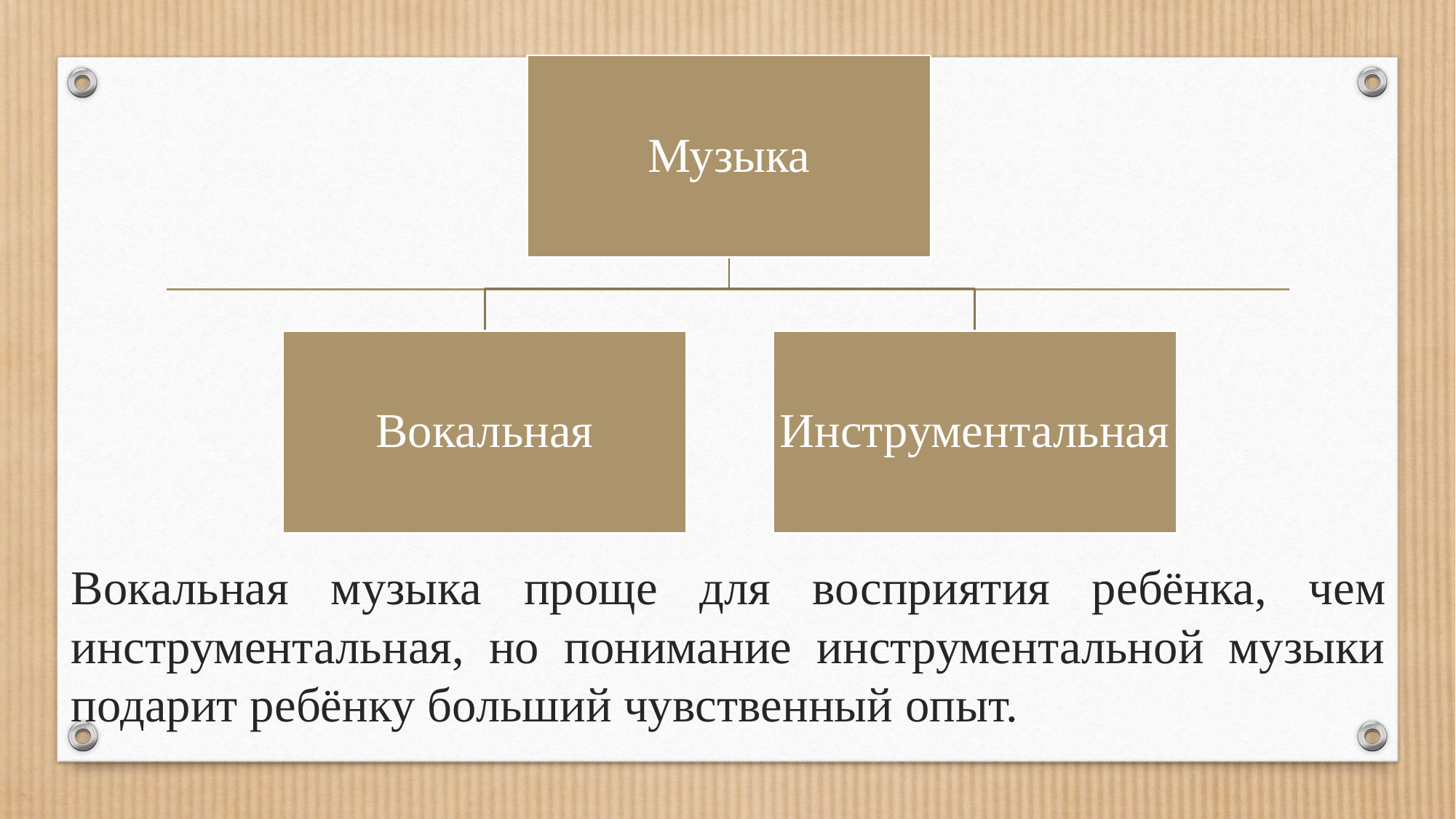

Музыка
Вокальная
Инструментальная
# Вокальная музыка проще для восприятия ребёнка, чем инструментальная, но понимание инструментальной музыки подарит ребёнку больший чувственный опыт.